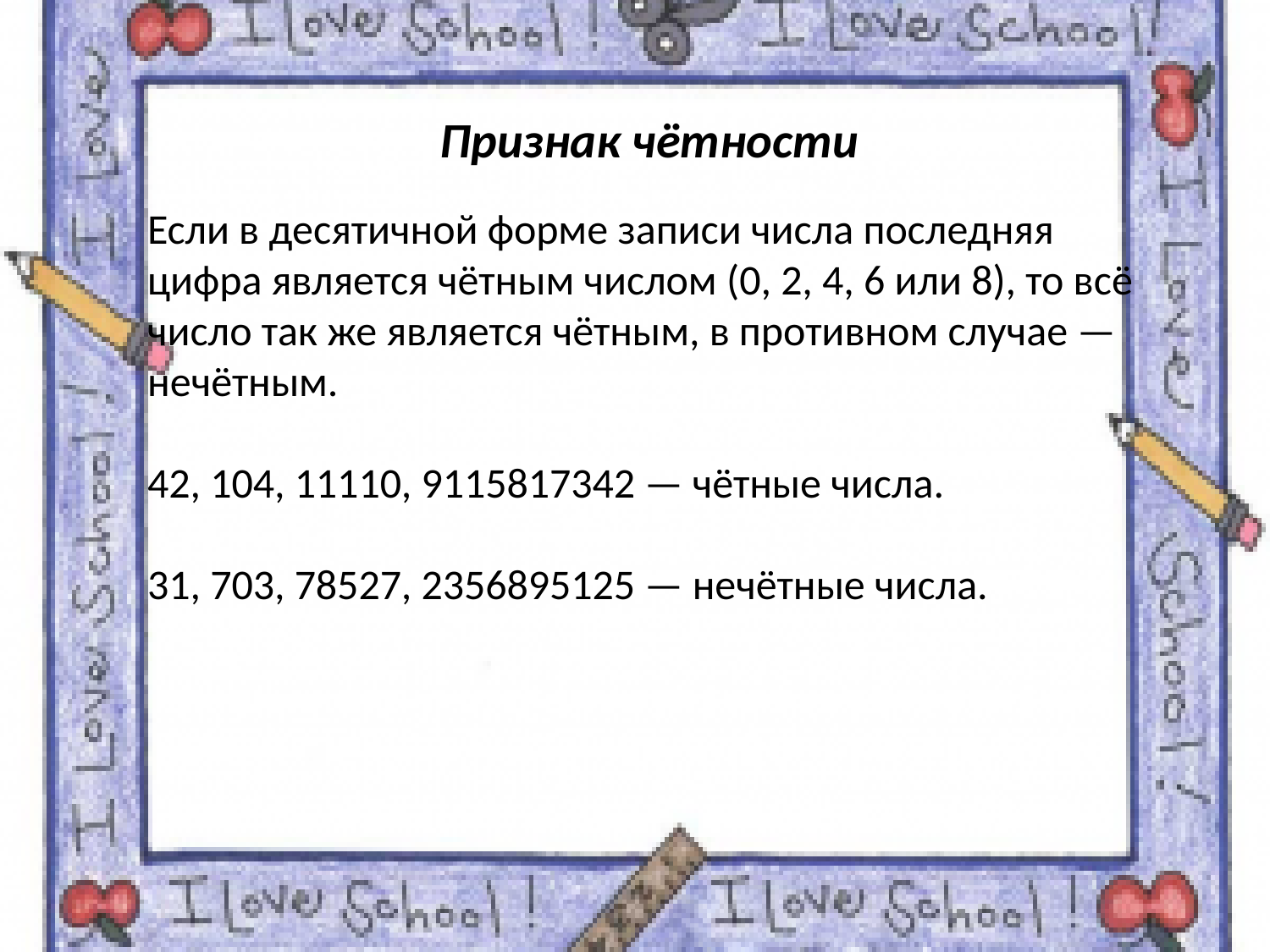

Признак чётности
Если в десятичной форме записи числа последняя цифра является чётным числом (0, 2, 4, 6 или 8), то всё число так же является чётным, в противном случае — нечётным.

42, 104, 11110, 9115817342 — чётные числа.

31, 703, 78527, 2356895125 — нечётные числа.